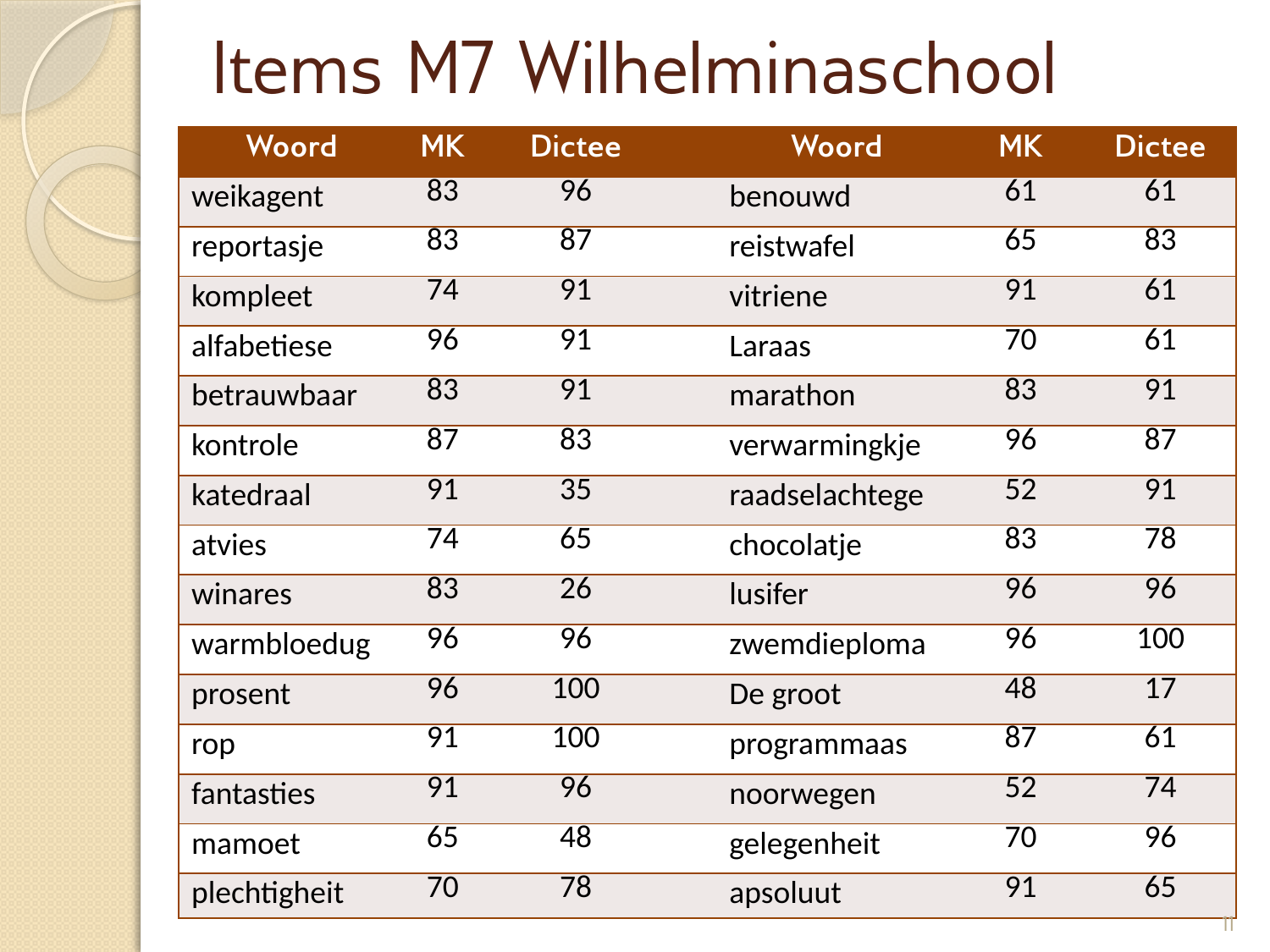

# Items M7 Wilhelminaschool
| Woord | MK | Dictee |  | Woord | MK | Dictee |
| --- | --- | --- | --- | --- | --- | --- |
| weikagent | 83 | 96 |  | benouwd | 61 | 61 |
| reportasje | 83 | 87 |  | reistwafel | 65 | 83 |
| kompleet | 74 | 91 |  | vitriene | 91 | 61 |
| alfabetiese | 96 | 91 |  | Laraas | 70 | 61 |
| betrauwbaar | 83 | 91 |  | marathon | 83 | 91 |
| kontrole | 87 | 83 |  | verwarmingkje | 96 | 87 |
| katedraal | 91 | 35 |  | raadselachtege | 52 | 91 |
| atvies | 74 | 65 |  | chocolatje | 83 | 78 |
| winares | 83 | 26 |  | lusifer | 96 | 96 |
| warmbloedug | 96 | 96 |  | zwemdieploma | 96 | 100 |
| prosent | 96 | 100 |  | De groot | 48 | 17 |
| rop | 91 | 100 |  | programmaas | 87 | 61 |
| fantasties | 91 | 96 |  | noorwegen | 52 | 74 |
| mamoet | 65 | 48 |  | gelegenheit | 70 | 96 |
| plechtigheit | 70 | 78 |  | apsoluut | 91 | 65 |
11